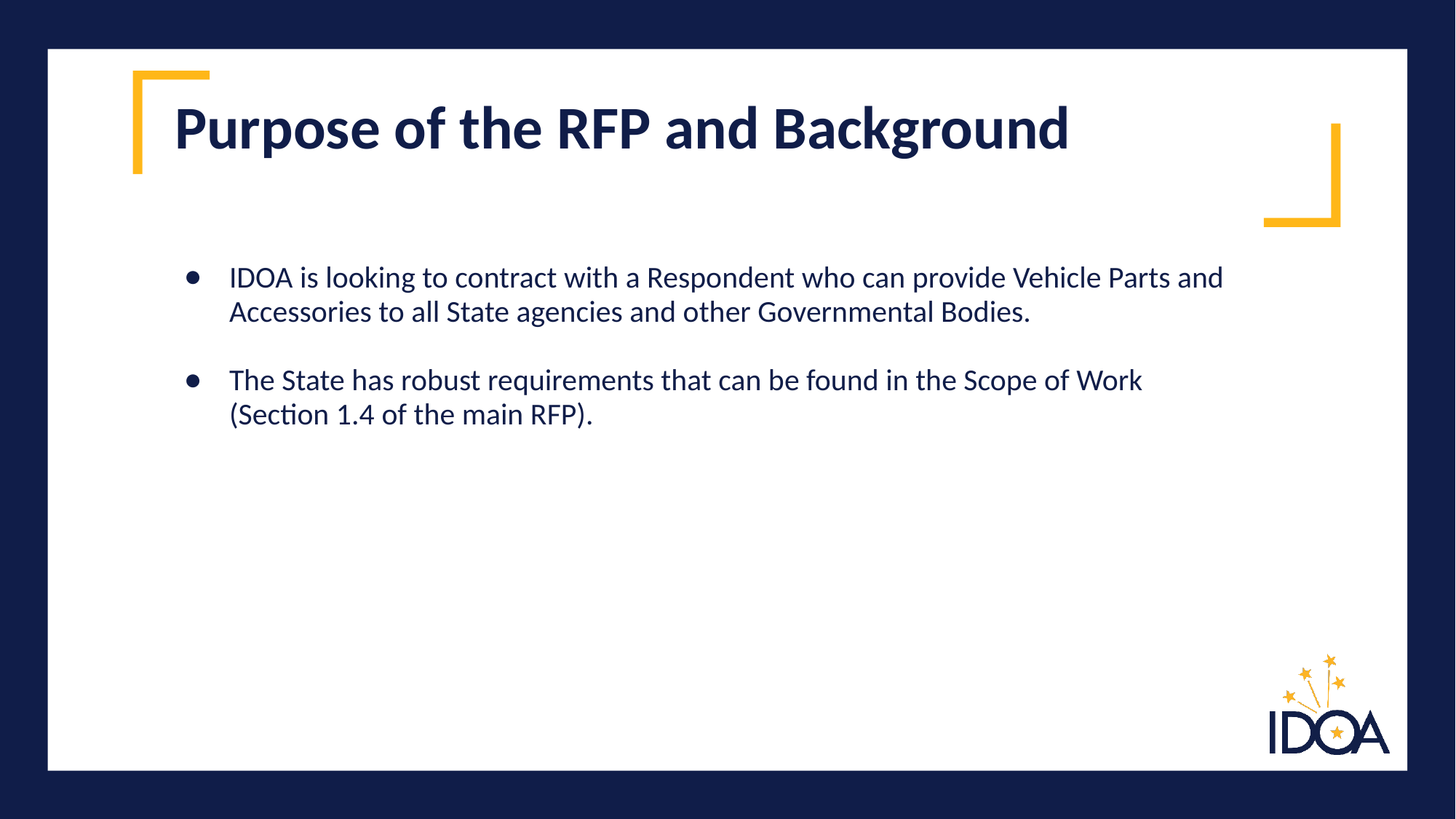

# Purpose of the RFP and Background

IDOA is looking to contract with a Respondent who can provide Vehicle Parts and Accessories to all State agencies and other Governmental Bodies.

The State has robust requirements that can be found in the Scope of Work (Section 1.4 of the main RFP).